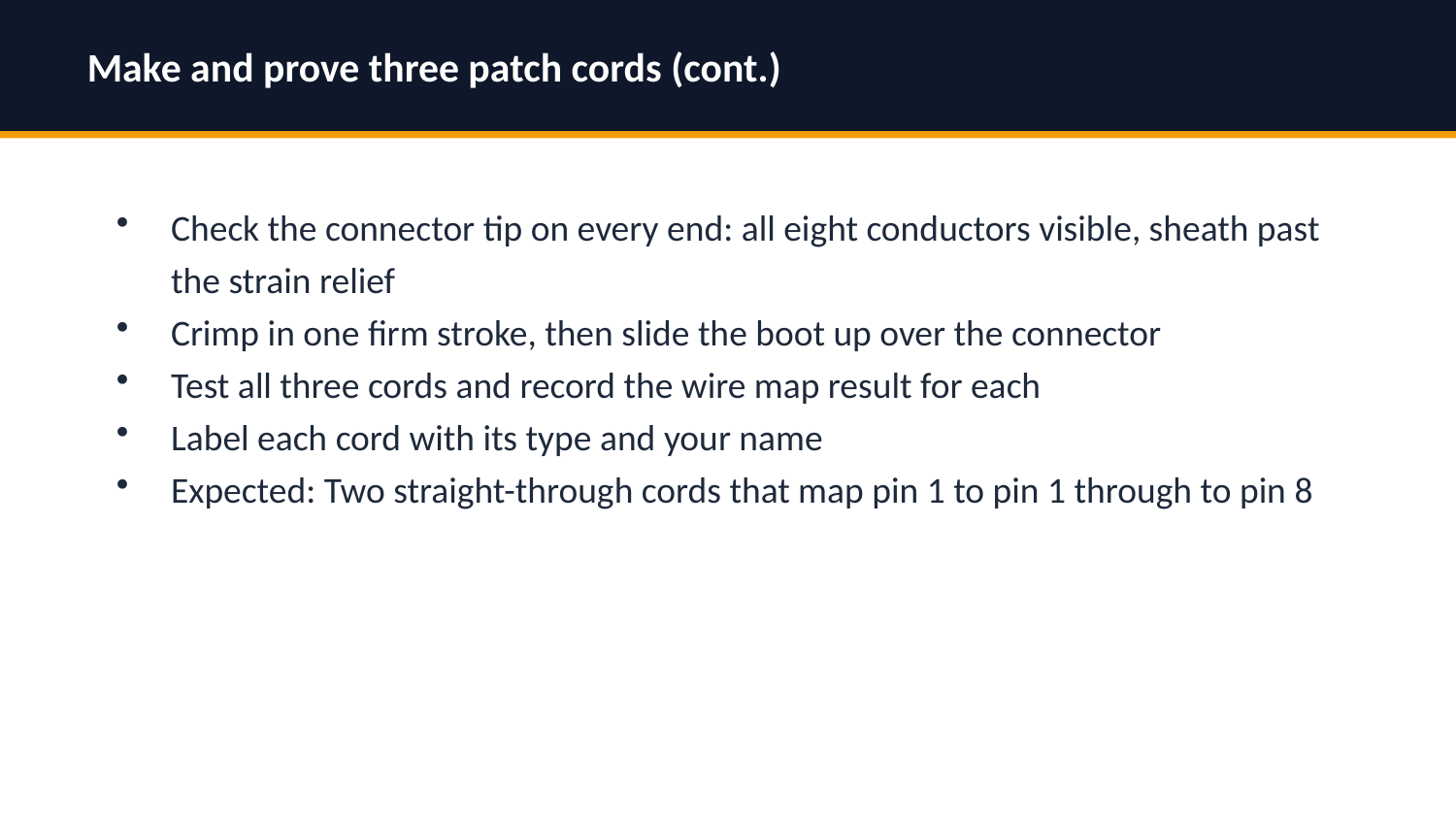

Make and prove three patch cords (cont.)

Check the connector tip on every end: all eight conductors visible, sheath past the strain relief
Crimp in one firm stroke, then slide the boot up over the connector
Test all three cords and record the wire map result for each
Label each cord with its type and your name
Expected: Two straight-through cords that map pin 1 to pin 1 through to pin 8